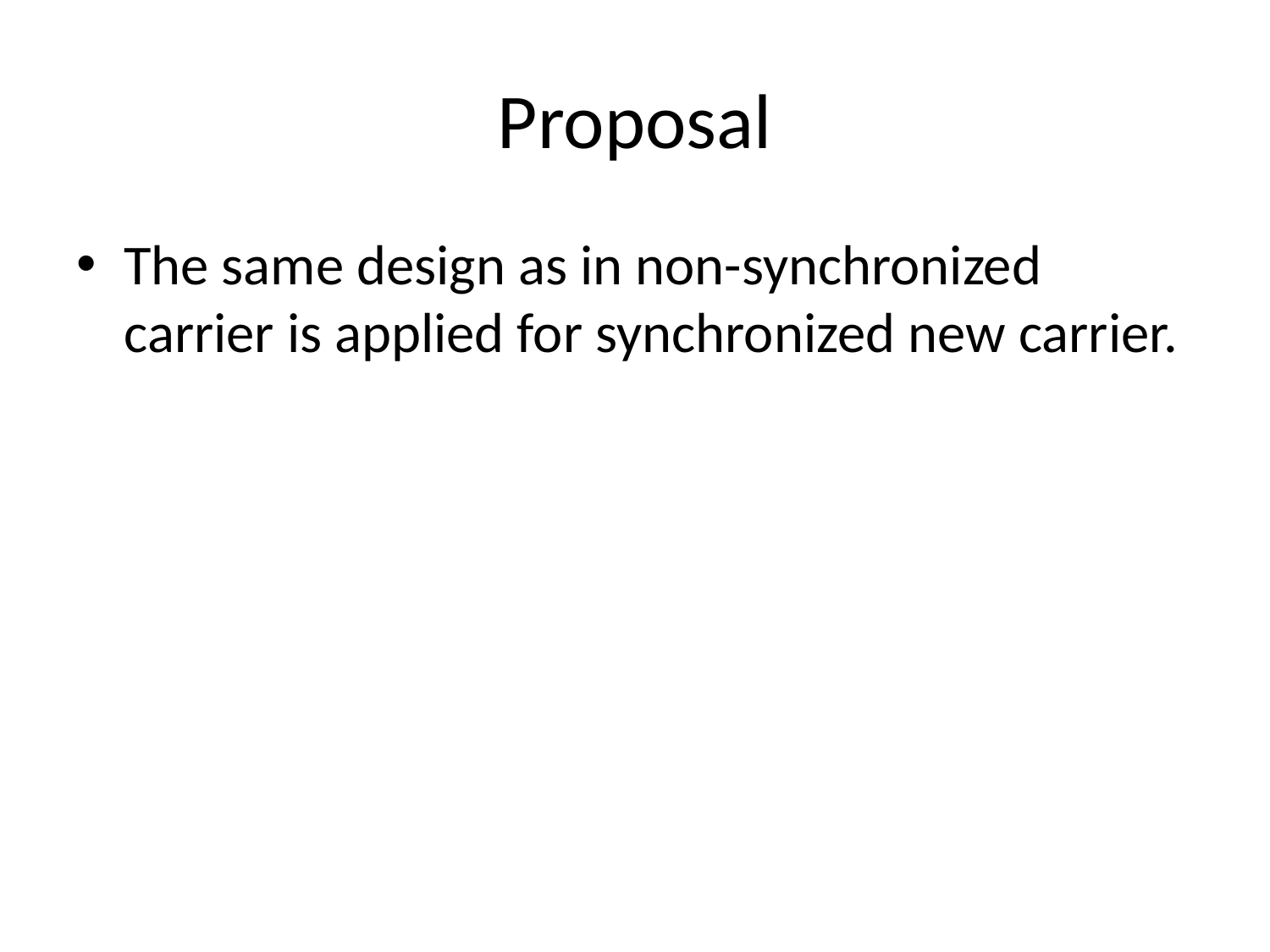

# Proposal
The same design as in non-synchronized carrier is applied for synchronized new carrier.